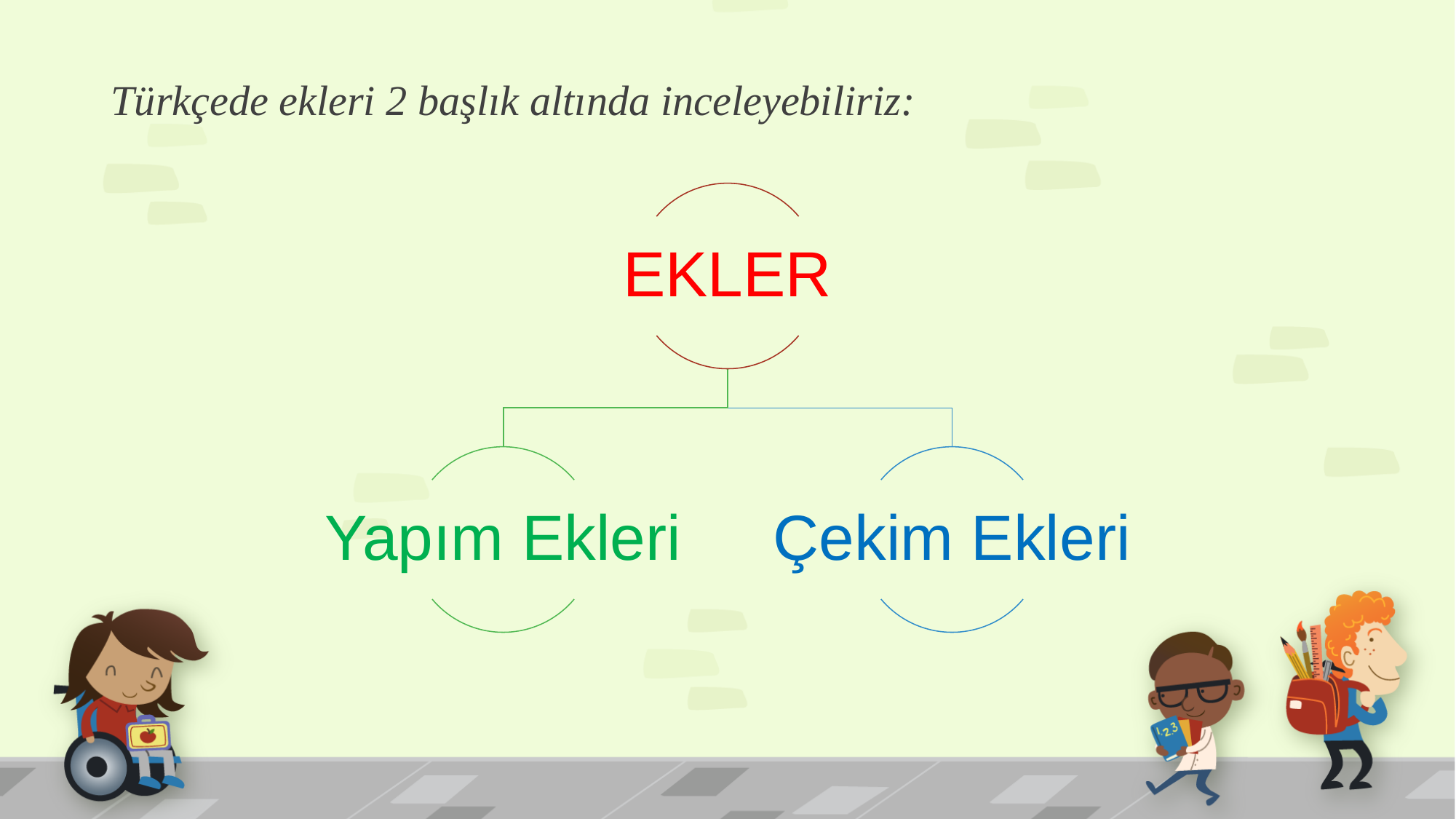

# Türkçede ekleri 2 başlık altında inceleyebiliriz:
EKLER
Yapım Ekleri
Çekim Ekleri